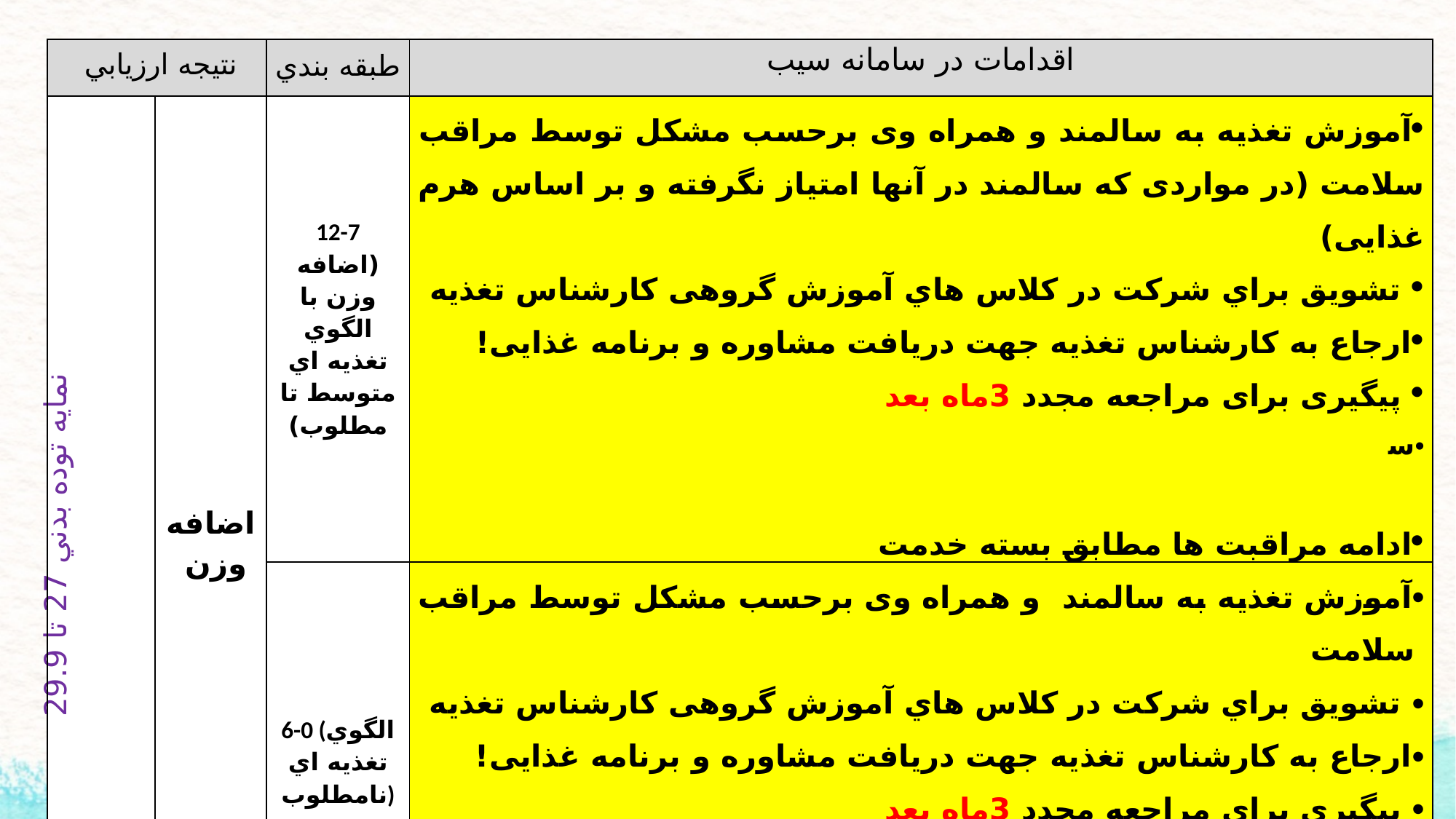

| نتيجه ارزيابي |  | طبقه بندي | اقدامات در سامانه سيب |
| --- | --- | --- | --- |
| نمايه توده بدني 27 تا 29.9 | اضافه وزن | 12-7 (اضافه وزن با الگوي تغذيه اي متوسط تا مطلوب) | آموزش تغذیه به سالمند و همراه وی برحسب مشکل توسط مراقب سلامت (در مواردی که سالمند در آنها امتیاز نگرفته و بر اساس هرم غذایی) تشويق براي شرکت در کلاس هاي آموزش گروهی کارشناس تغذیه ارجاع به کارشناس تغذيه جهت دریافت مشاوره و برنامه غذایی! پیگیری برای مراجعه مجدد 3ماه بعد سه عدد مگا دوز ويتامين D و 90 عدد مکمل کلسيم، يا کلسيم D را براي مصرف سه ماه به سالمند تحويل دهي ادامه مراقبت ها مطابق بسته خدمت |
|  |  | 6-0 (الگوي تغذيه اي نامطلوب) | آموزش تغذیه به سالمند و همراه وی برحسب مشکل توسط مراقب سلامت تشويق براي شرکت در کلاس هاي آموزش گروهی کارشناس تغذیه ارجاع به کارشناس تغذيه جهت دریافت مشاوره و برنامه غذایی! پیگیری برای مراجعه مجدد 3ماه بعد سه عدد مگا دوز ويتامين D و 90 عدد مکمل کلسيم، يا کلسيم D را براي مصرف سه ماه به سالمند ادامه مراقبت ها مطابق بسته خدمت |